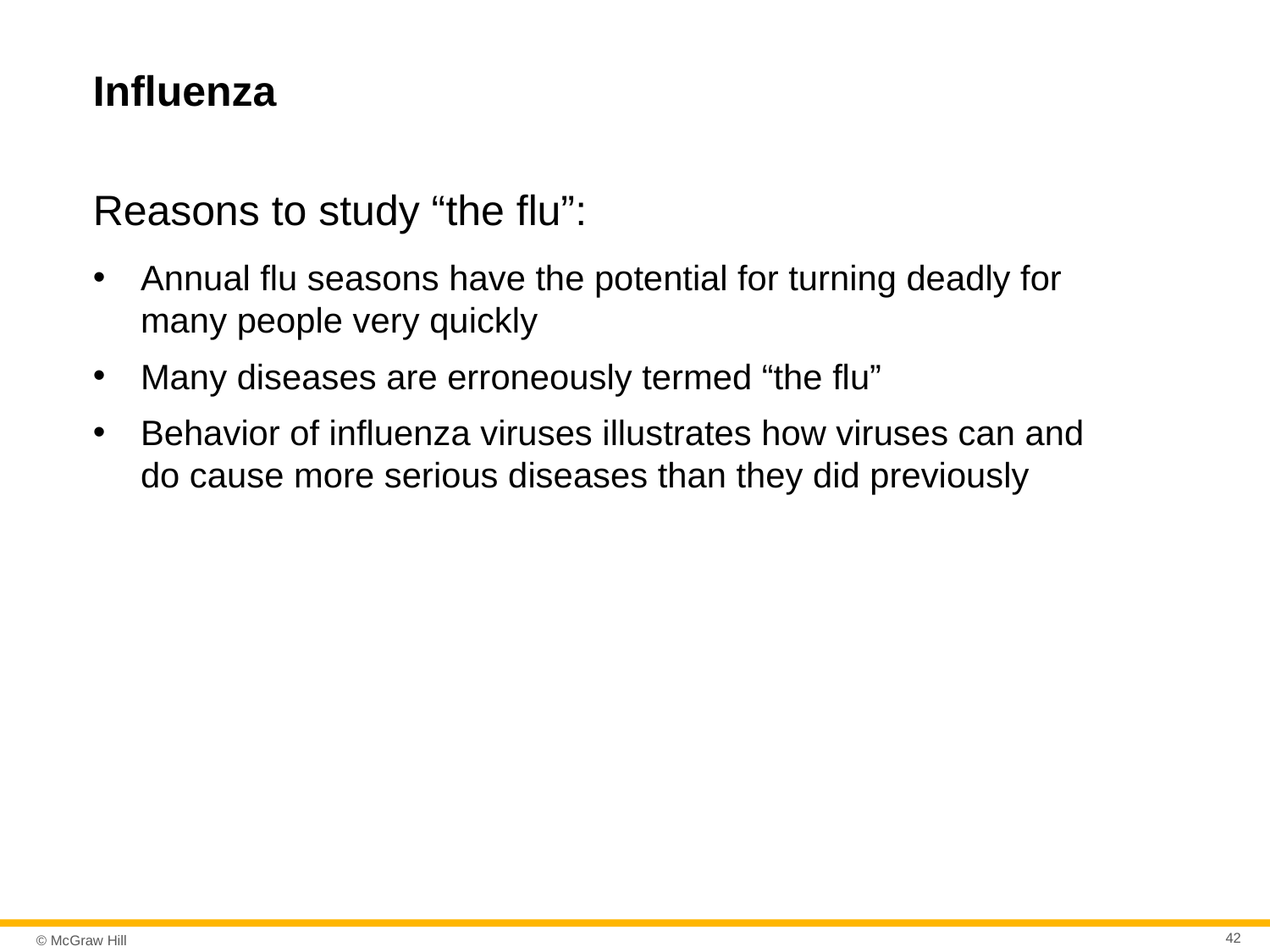

# Influenza
Reasons to study “the flu”:
Annual flu seasons have the potential for turning deadly for many people very quickly
Many diseases are erroneously termed “the flu”
Behavior of influenza viruses illustrates how viruses can and do cause more serious diseases than they did previously